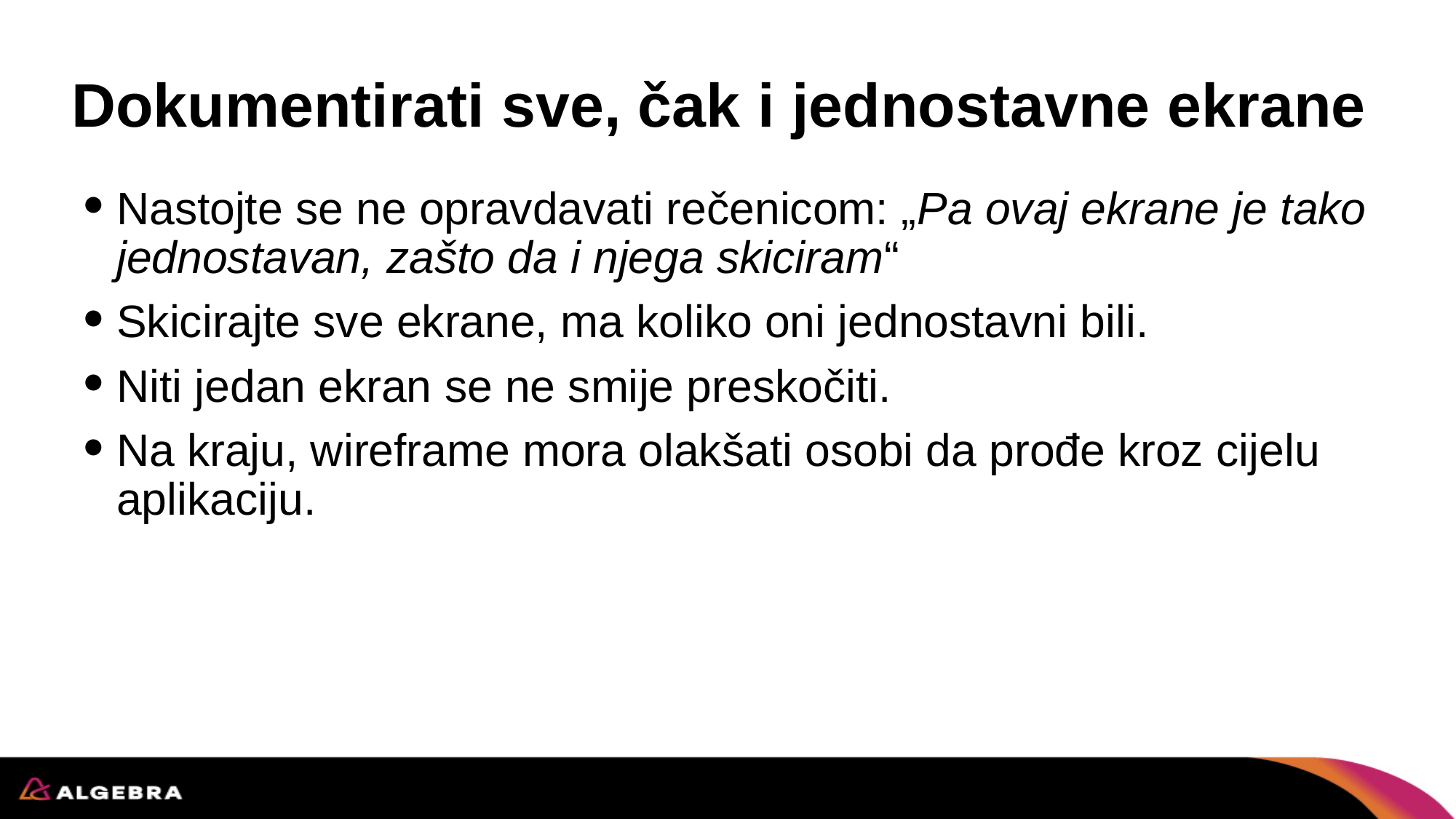

# Dokumentirati sve, čak i jednostavne ekrane
Nastojte se ne opravdavati rečenicom: „Pa ovaj ekrane je tako jednostavan, zašto da i njega skiciram“
Skicirajte sve ekrane, ma koliko oni jednostavni bili.
Niti jedan ekran se ne smije preskočiti.
Na kraju, wireframe mora olakšati osobi da prođe kroz cijelu aplikaciju.